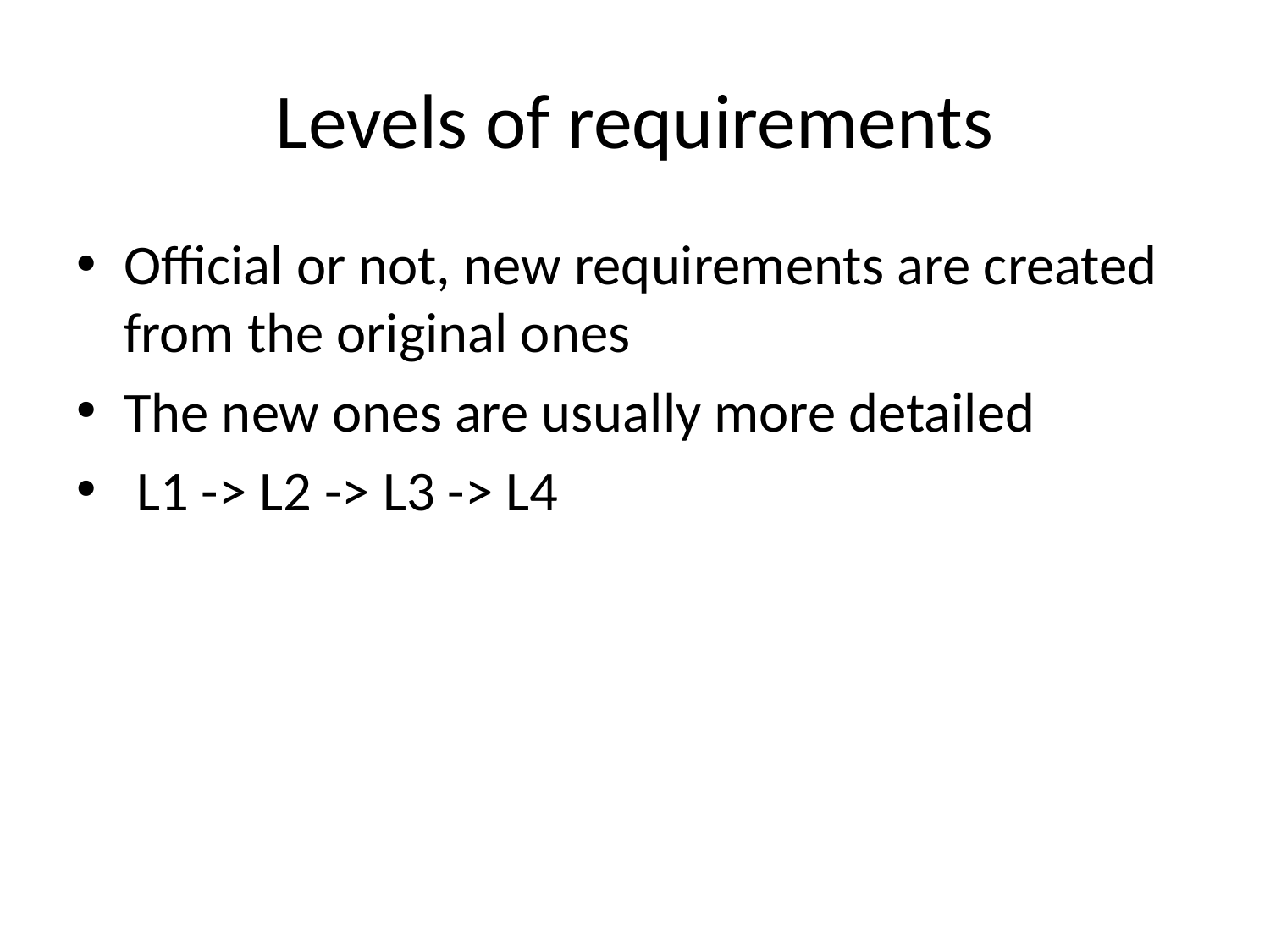

# Levels of requirements
Official or not, new requirements are created from the original ones
The new ones are usually more detailed
 L1 -> L2 -> L3 -> L4